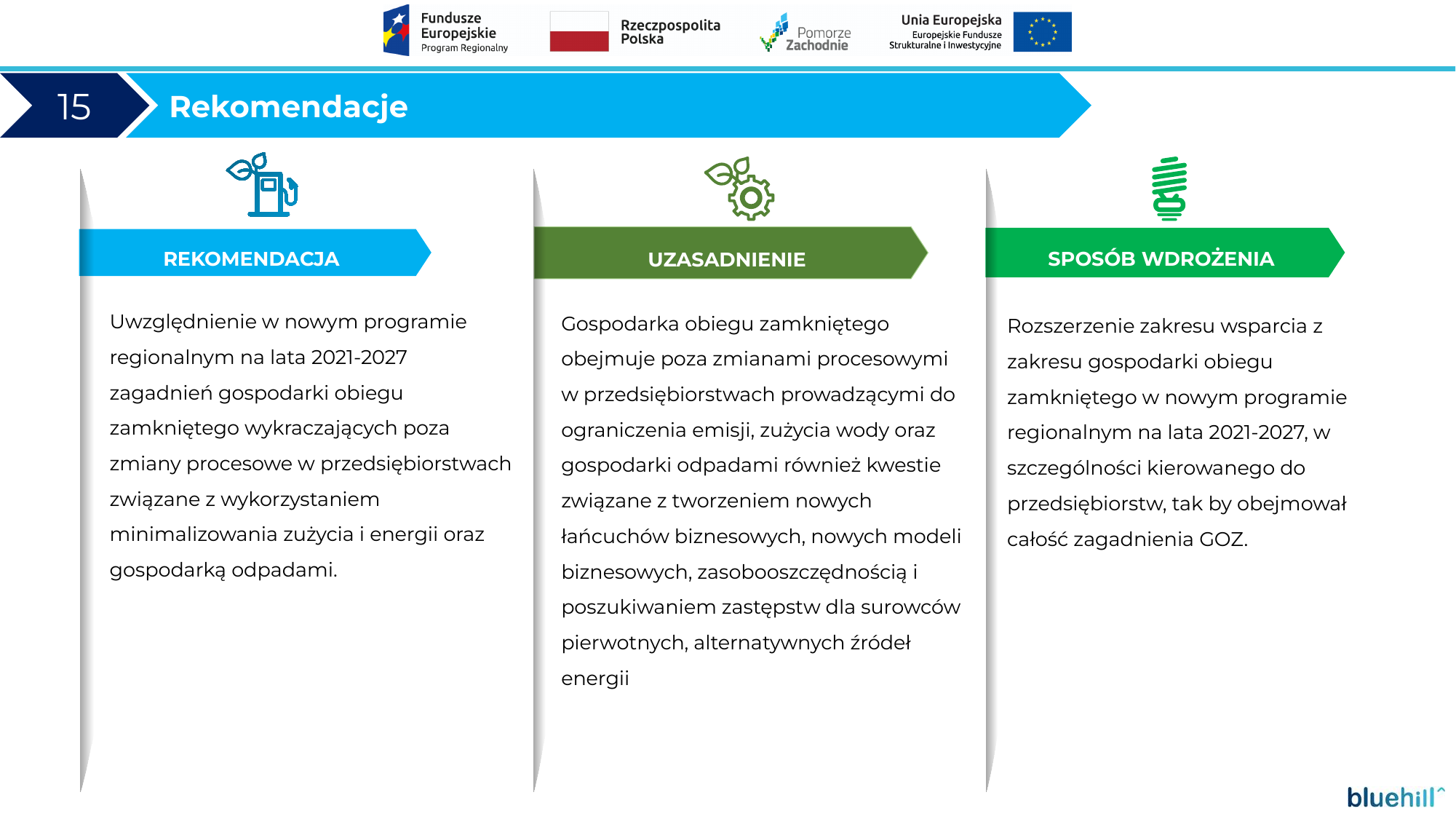

Rekomendacje
15

REKOMENDACJA

UZASADNIENIE

SPOSÓB WDROŻENIA
Uwzględnienie w nowym programie regionalnym na lata 2021-2027 zagadnień gospodarki obiegu zamkniętego wykraczających poza zmiany procesowe w przedsiębiorstwach związane z wykorzystaniem minimalizowania zużycia i energii oraz gospodarką odpadami.
Gospodarka obiegu zamkniętego obejmuje poza zmianami procesowymi w przedsiębiorstwach prowadzącymi do ograniczenia emisji, zużycia wody oraz gospodarki odpadami również kwestie związane z tworzeniem nowych łańcuchów biznesowych, nowych modeli biznesowych, zasobooszczędnością i poszukiwaniem zastępstw dla surowców pierwotnych, alternatywnych źródeł energii
Rozszerzenie zakresu wsparcia z zakresu gospodarki obiegu zamkniętego w nowym programie regionalnym na lata 2021-2027, w szczególności kierowanego do przedsiębiorstw, tak by obejmował całość zagadnienia GOZ.